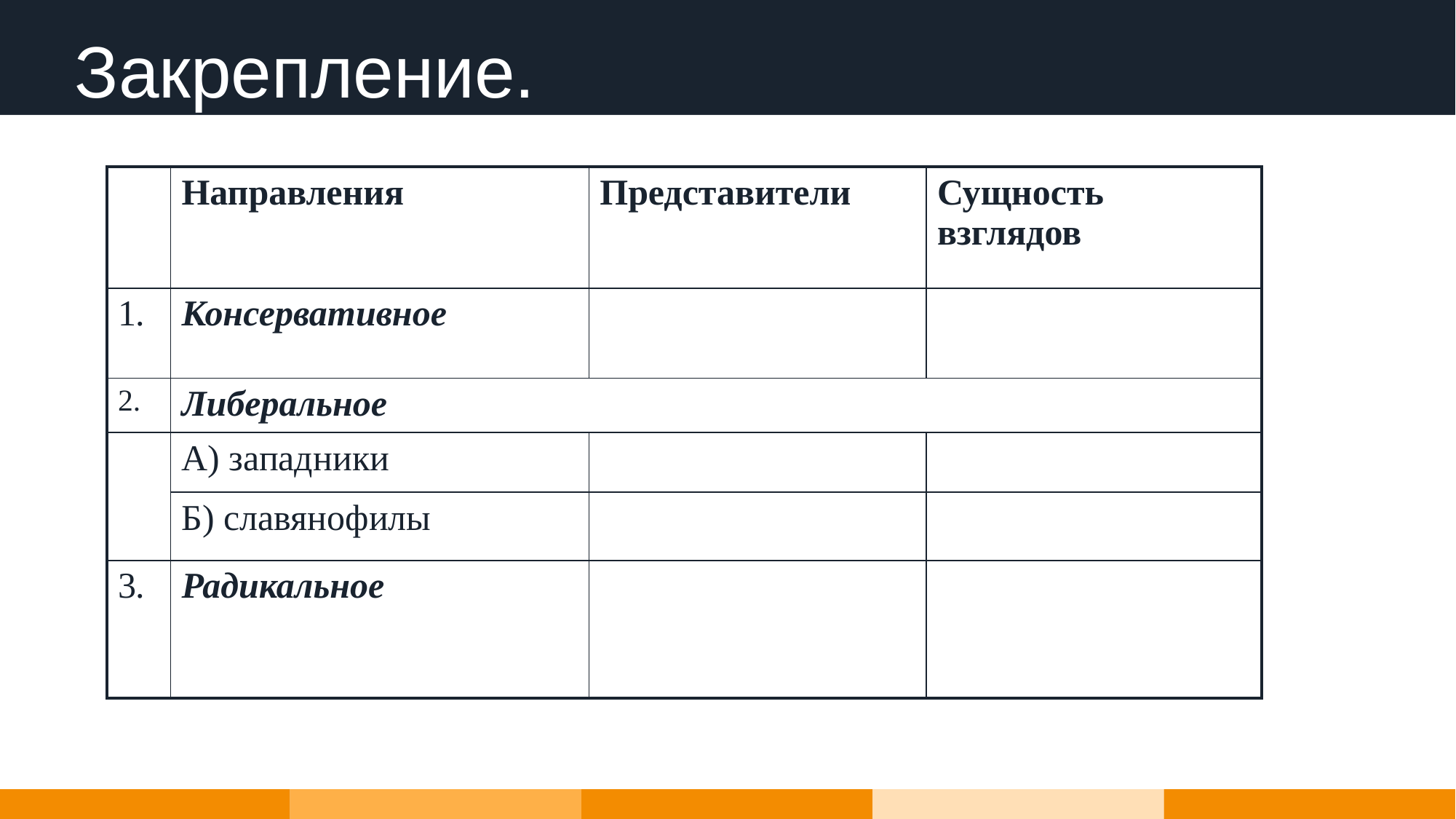

# Закрепление.

|  | Направления | Представители | Сущность взглядов |
| --- | --- | --- | --- |
| 1. | Консервативное |  |  |
| 2. | Либеральное |  |  |
|  | А) западники |  |  |
|  | Б) славянофилы |  |  |
| 3. | Радикальное |  |  |